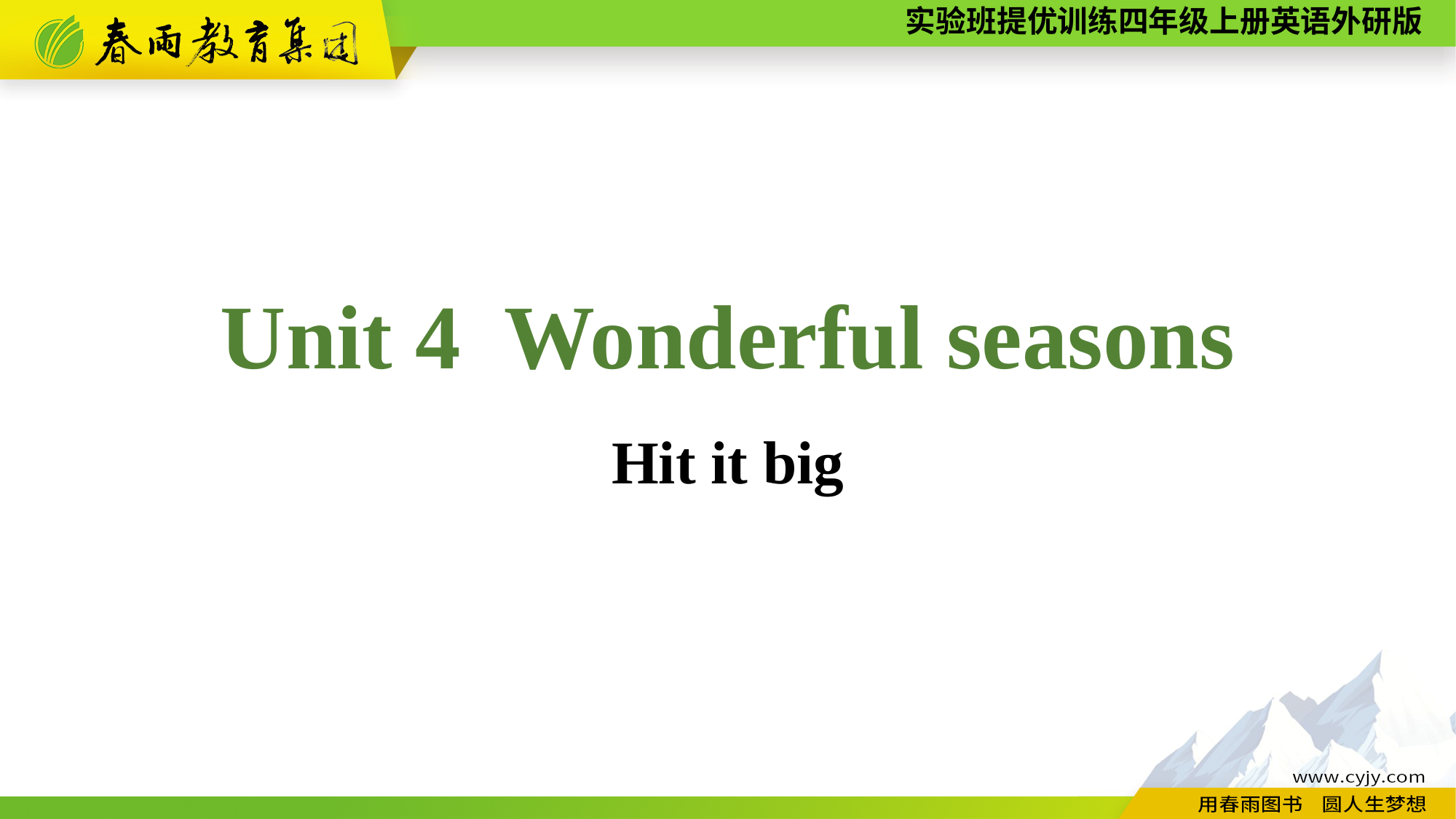

Unit 4  Wonderful seasons
Hit it big